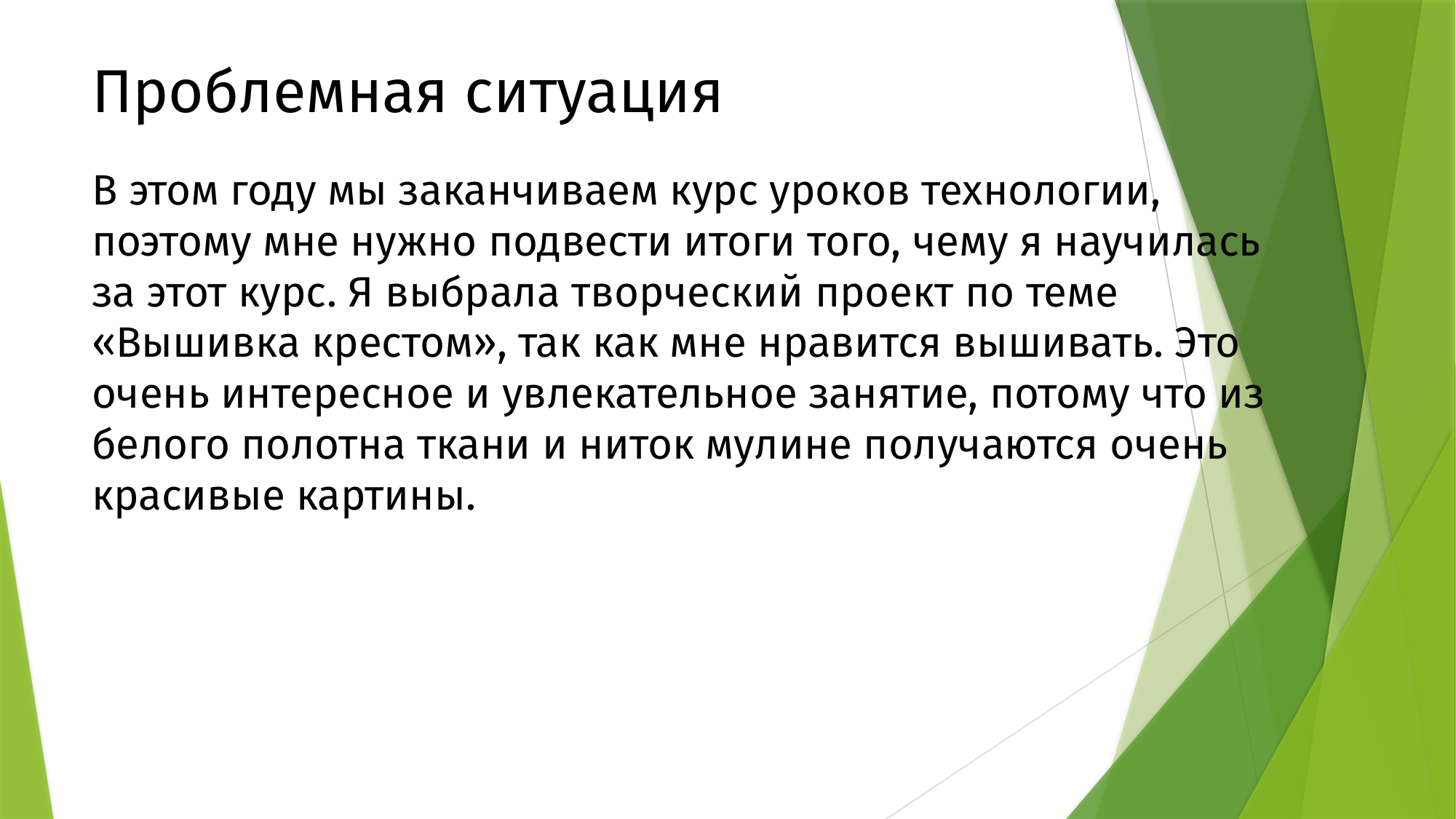

# Проблемная ситуация
В этом году мы заканчиваем курс уроков технологии, поэтому мне нужно подвести итоги того, чему я научилась за этот курс. Я выбрала творческий проект по теме «Вышивка крестом», так как мне нравится вышивать. Это очень интересное и увлекательное занятие, потому что из белого полотна ткани и ниток мулине получаются очень красивые картины.